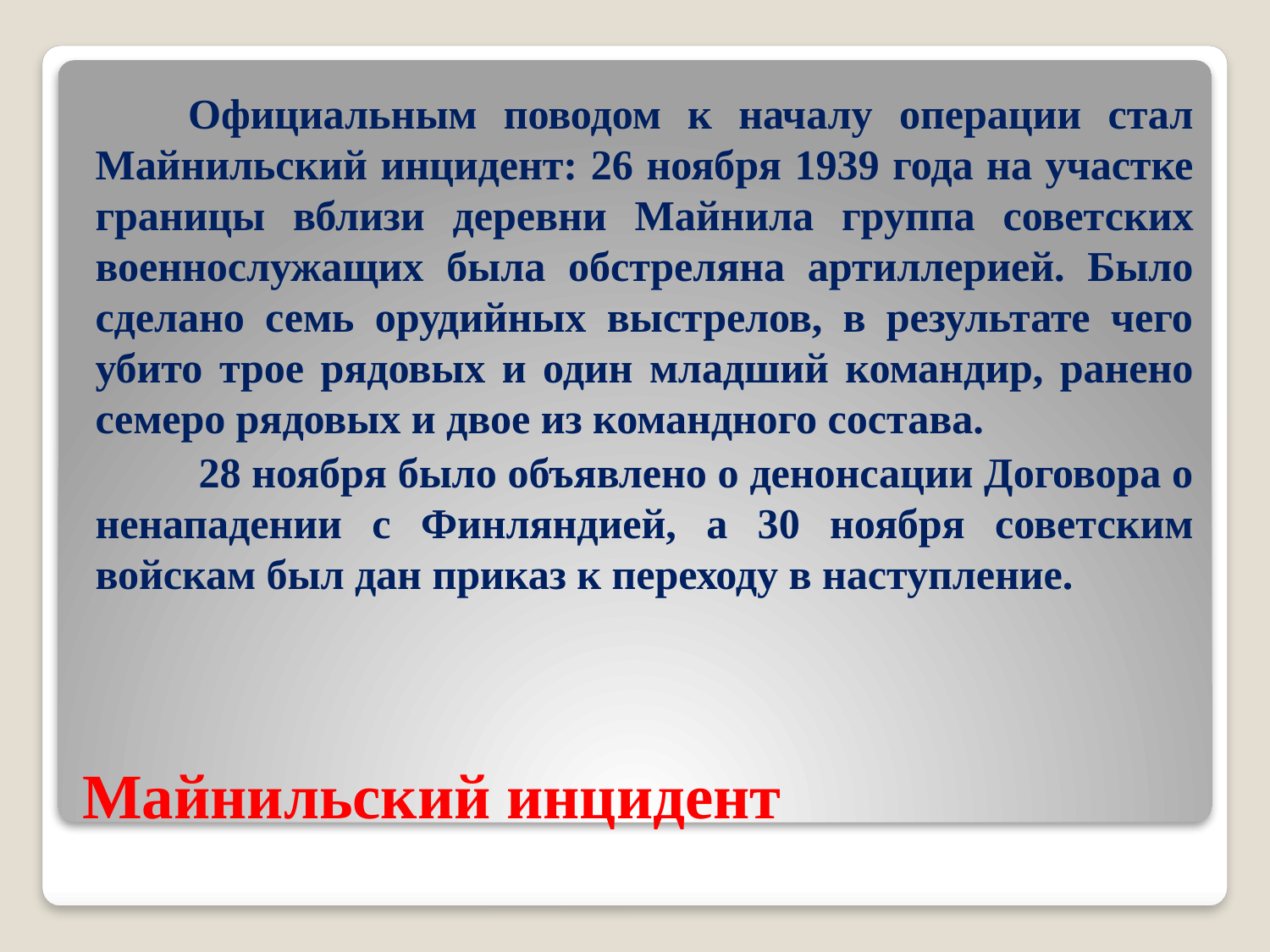

Официальным поводом к началу операции стал Майнильский инцидент: 26 ноября 1939 года на участке границы вблизи деревни Майнила группа советских военнослужащих была обстреляна артиллерией. Было сделано семь орудийных выстрелов, в результате чего убито трое рядовых и один младший командир, ранено семеро рядовых и двое из командного состава.
 28 ноября было объявлено о денонсации Договора о ненападении с Финляндией, а 30 ноября советским войскам был дан приказ к переходу в наступление.
# Майнильский инцидент